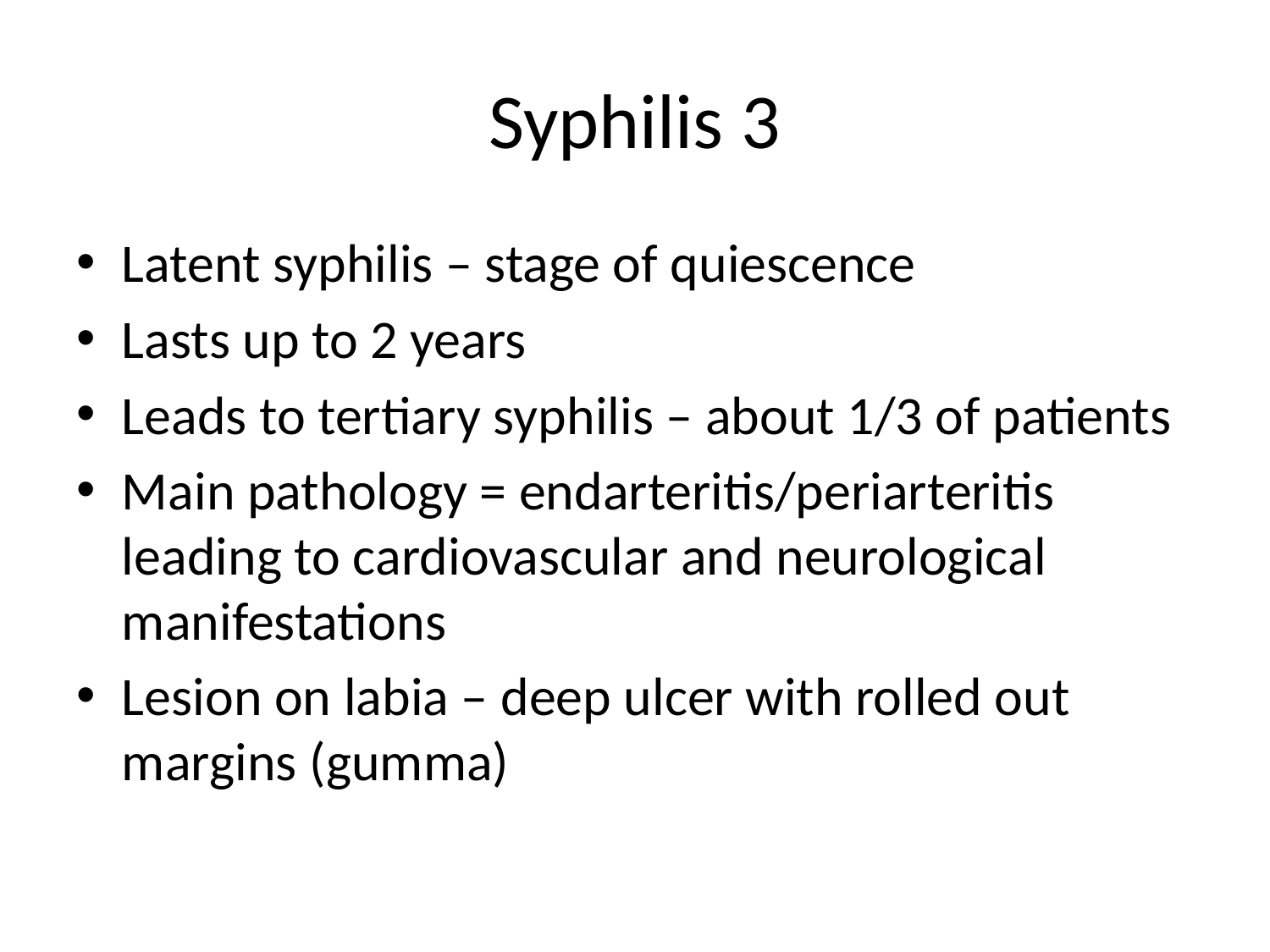

# Syphilis 3
Latent syphilis – stage of quiescence
Lasts up to 2 years
Leads to tertiary syphilis – about 1/3 of patients
Main pathology = endarteritis/periarteritis leading to cardiovascular and neurological manifestations
Lesion on labia – deep ulcer with rolled out margins (gumma)